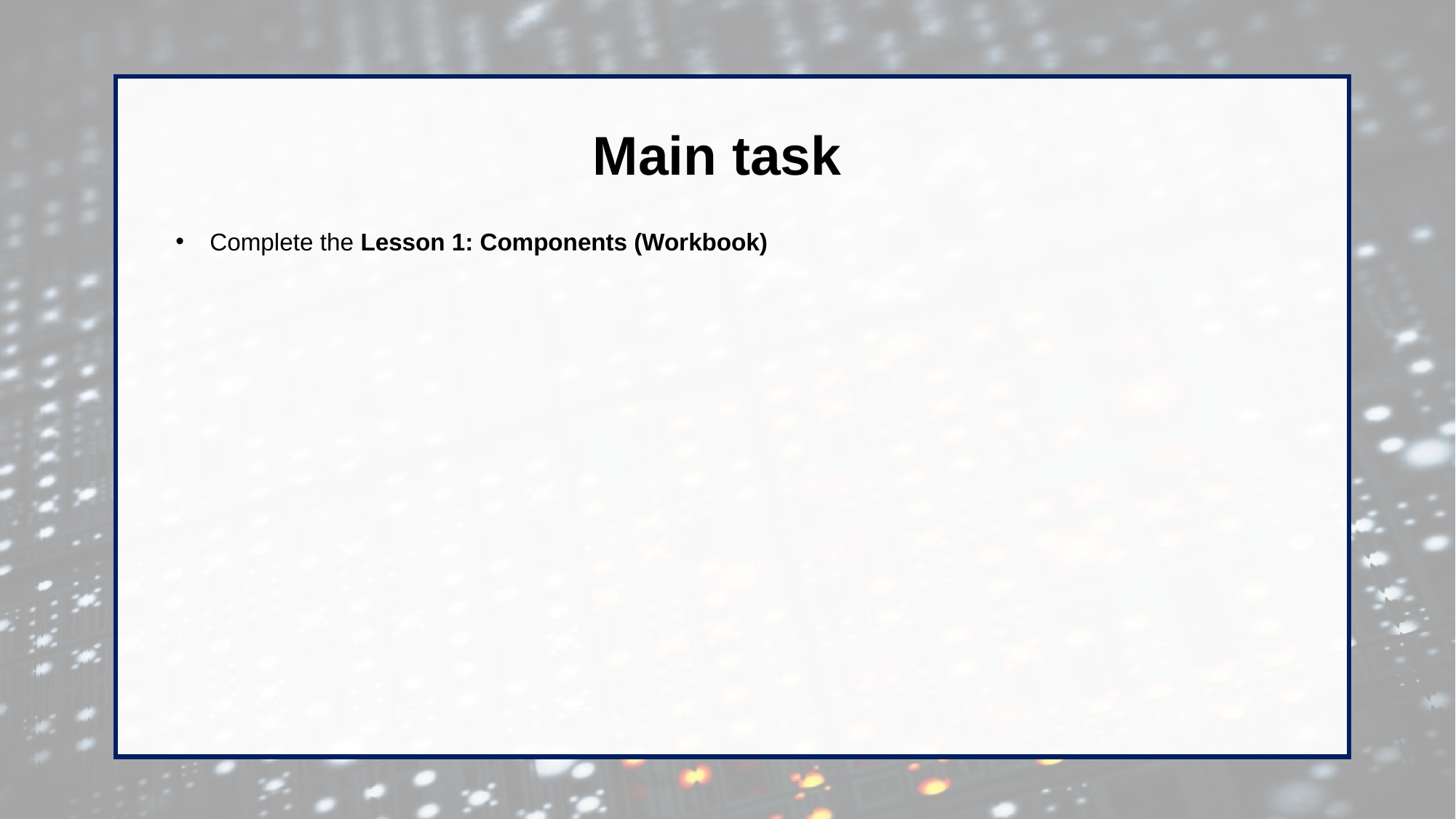

Main task
Complete the Lesson 1: Components (Workbook)